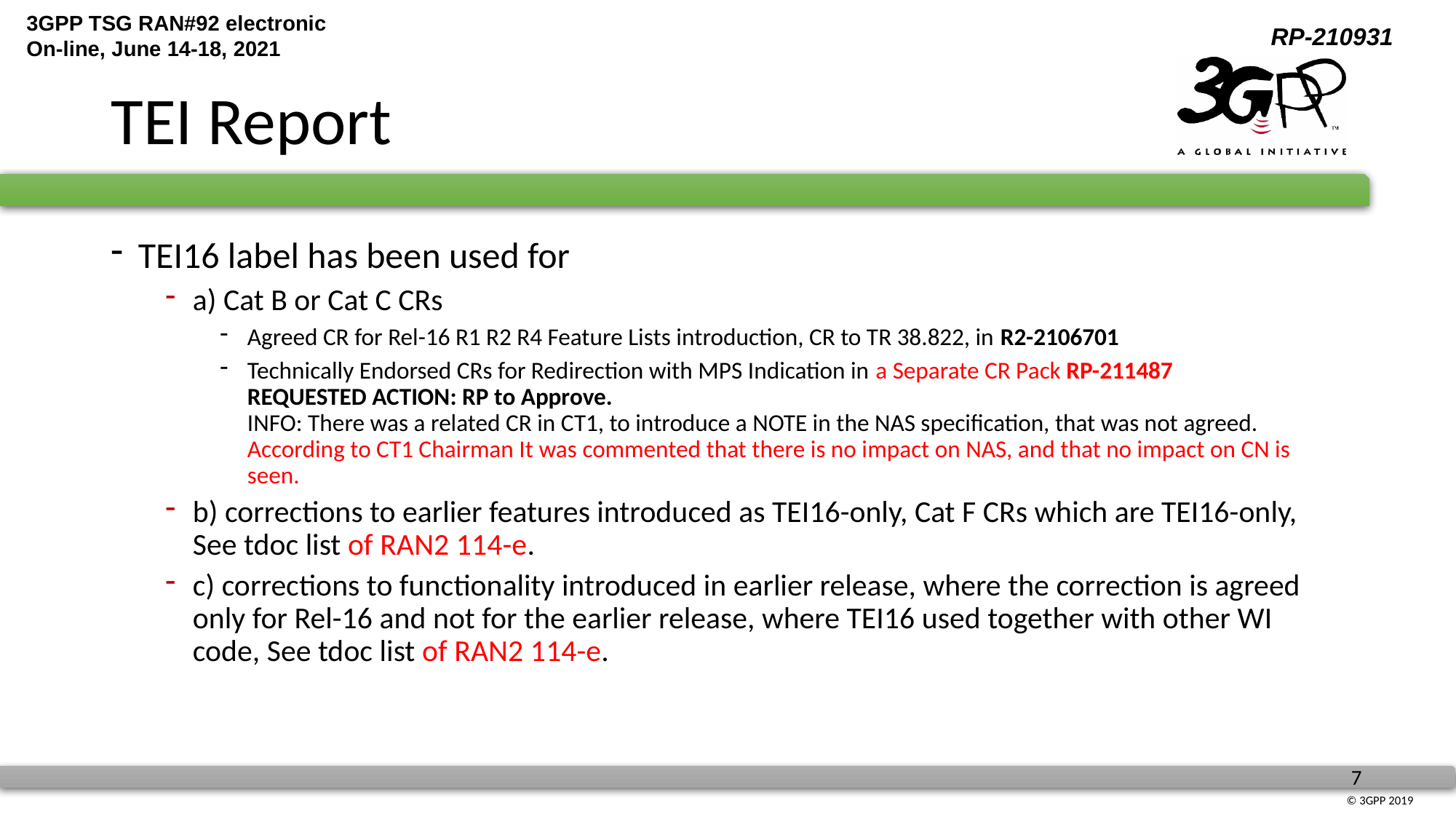

# TEI Report
TEI16 label has been used for
a) Cat B or Cat C CRs
Agreed CR for Rel-16 R1 R2 R4 Feature Lists introduction, CR to TR 38.822, in R2-2106701
Technically Endorsed CRs for Redirection with MPS Indication in a Separate CR Pack RP-211487
REQUESTED ACTION: RP to Approve.
INFO: There was a related CR in CT1, to introduce a NOTE in the NAS specification, that was not agreed. According to CT1 Chairman It was commented that there is no impact on NAS, and that no impact on CN is seen.
b) corrections to earlier features introduced as TEI16-only, Cat F CRs which are TEI16-only, See tdoc list of RAN2 114-e.
c) corrections to functionality introduced in earlier release, where the correction is agreed only for Rel-16 and not for the earlier release, where TEI16 used together with other WI code, See tdoc list of RAN2 114-e.